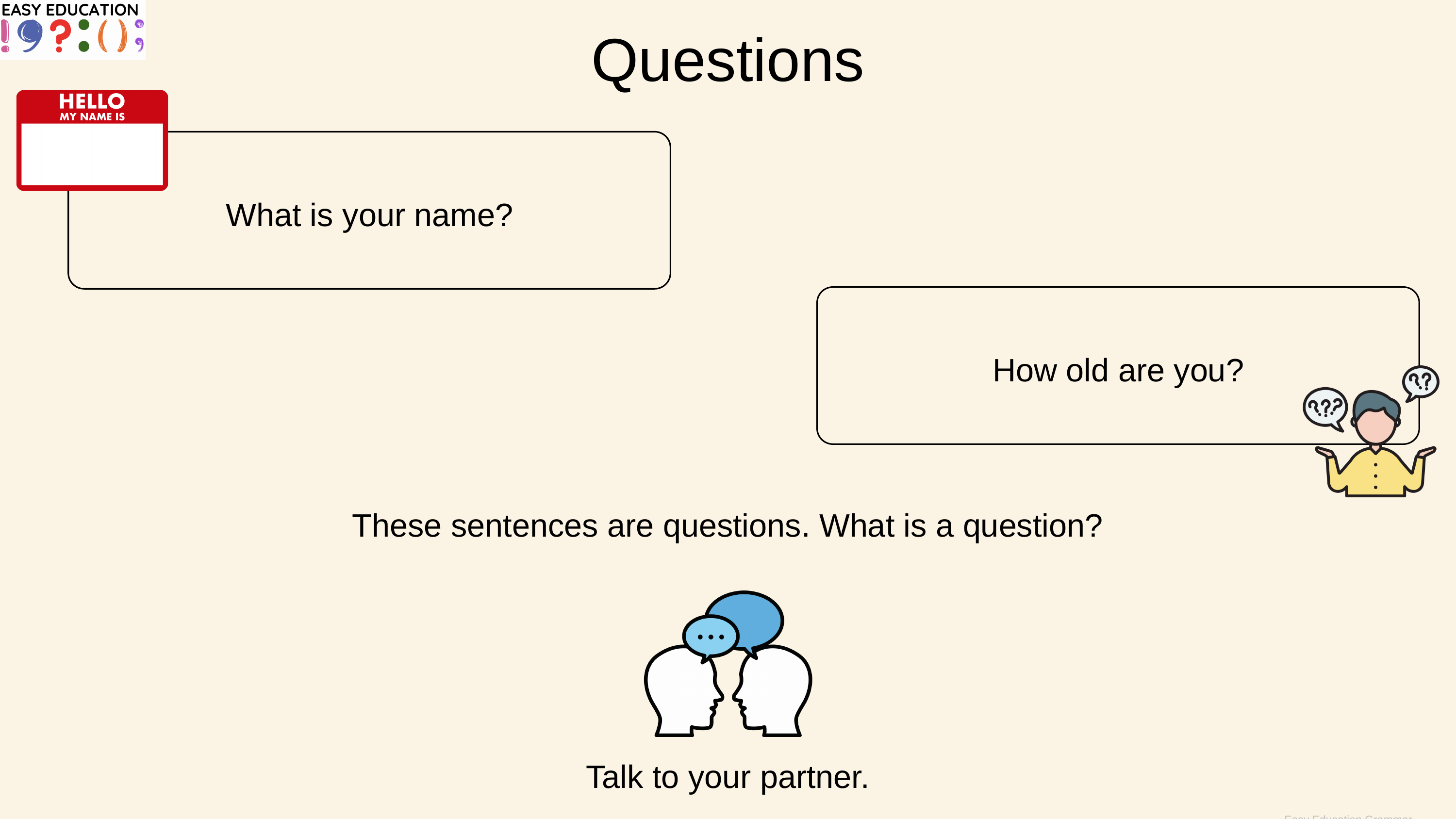

Questions

What is your name?

How old are you?

These sentences are questions. What is a question?

Talk to your partner.